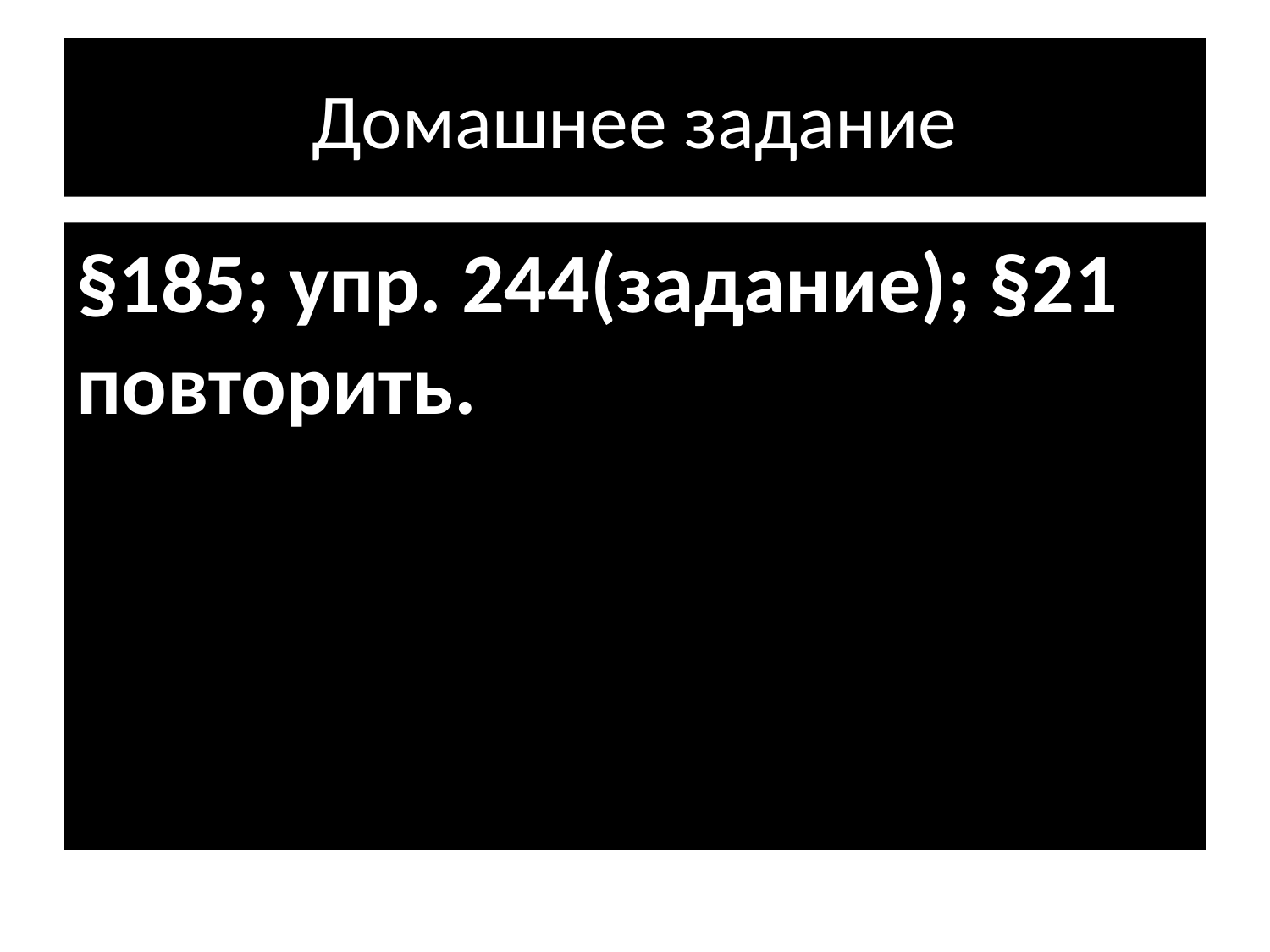

# Домашнее задание
§185; упр. 244(задание); §21 повторить.